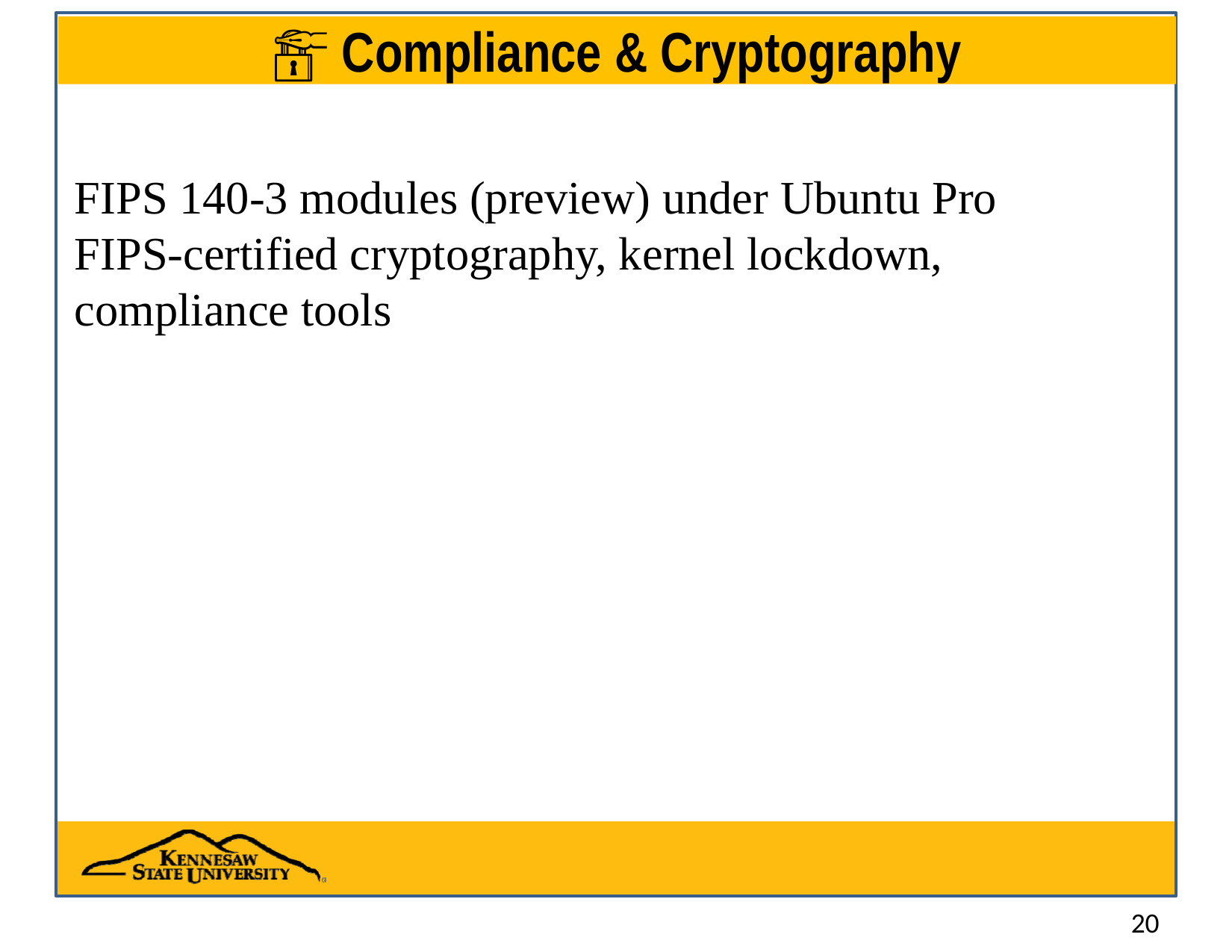

# 🔏 Compliance & Cryptography
FIPS 140-3 modules (preview) under Ubuntu Pro
FIPS-certified cryptography, kernel lockdown, compliance tools